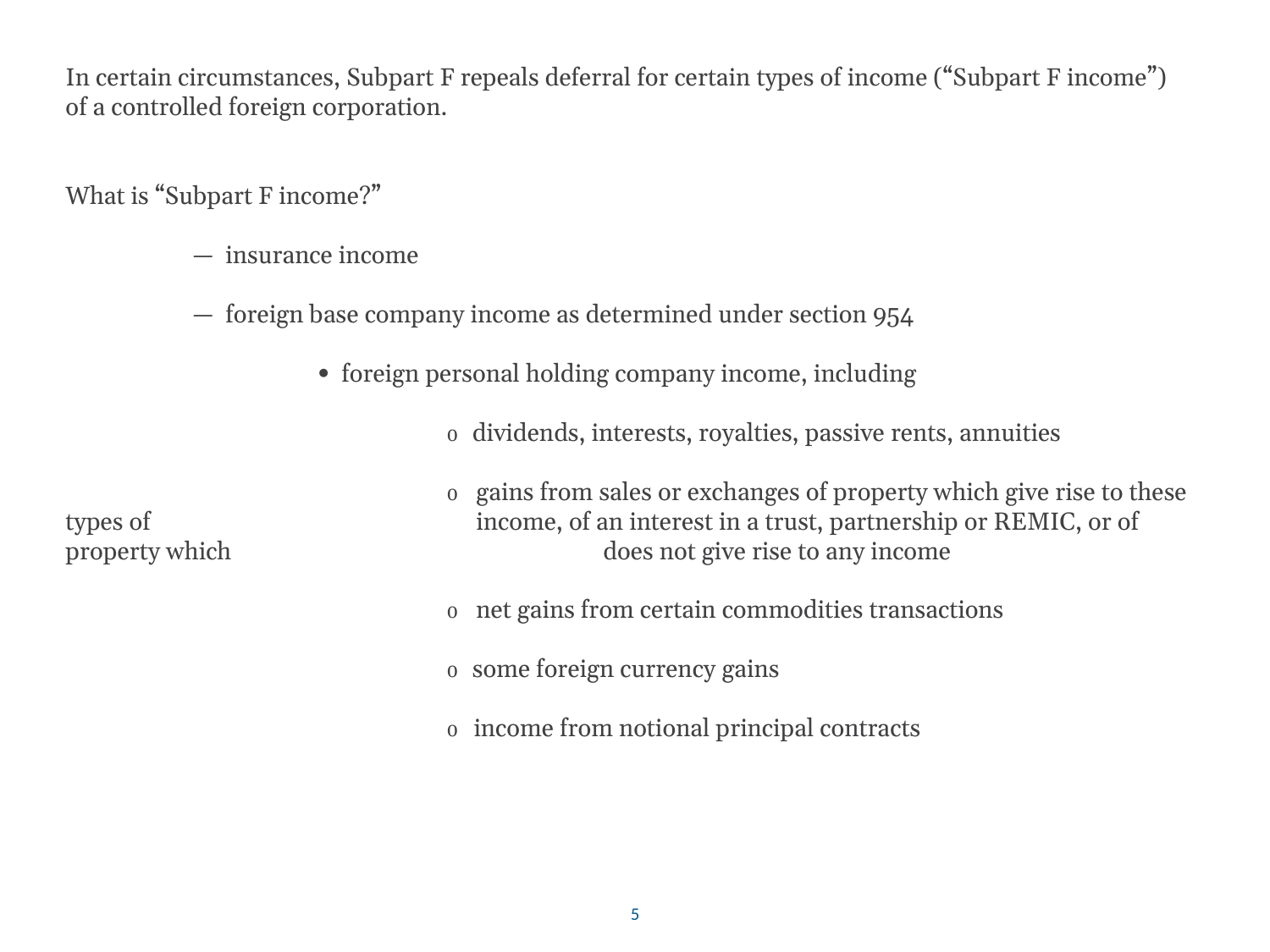

# In certain circumstances, Subpart F repeals deferral for certain types of income (“Subpart F income”) of a controlled foreign corporation. What is “Subpart F income?” —  insurance income —  foreign base company income as determined under section 954 •  foreign personal holding company income, including 0   dividends, interests, royalties, passive rents, annuities 0   gains from sales or exchanges of property which give rise to these types of 			     income, of an interest in a trust, partnership or REMIC, or of property which 			     does not give rise to any income 0   net gains from certain commodities transactions 0   some foreign currency gains 0   income from notional principal contracts
5